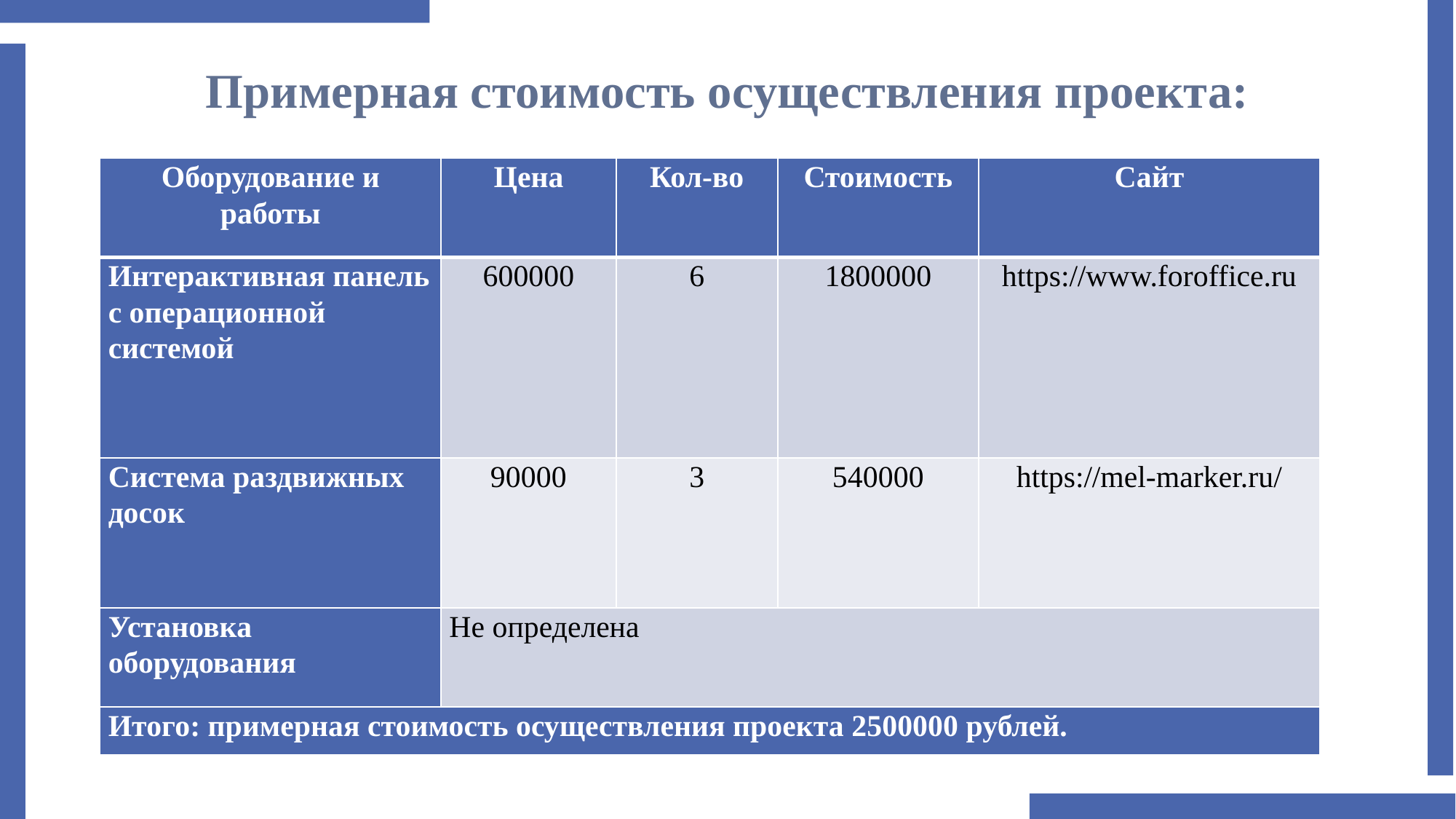

# Примерная стоимость осуществления проекта:
| Оборудование и работы | Цена | Кол-во | Стоимость | Сайт |
| --- | --- | --- | --- | --- |
| Интерактивная панель с операционной системой | 600000 | 6 | 1800000 | https://www.foroffice.ru |
| Система раздвижных досок | 90000 | 3 | 540000 | https://mel-marker.ru/ |
| Установка оборудования | Не определена |  |  |  |
| Итого: примерная стоимость осуществления проекта 2500000 рублей. |  |  |  |  |